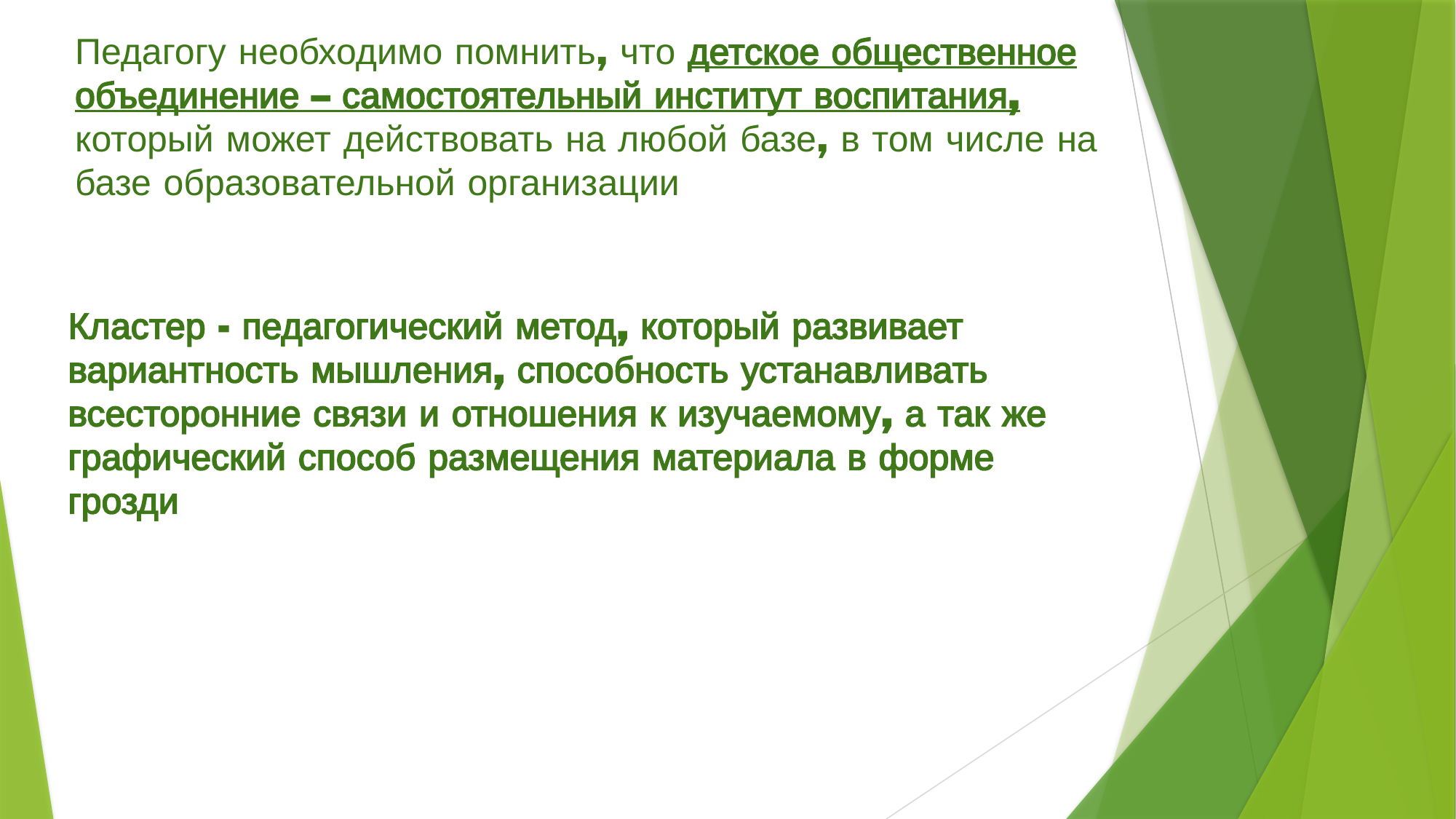

Педагогу необходимо помнить, что детское общественное объединение – самостоятельный институт воспитания, который может действовать на любой базе, в том числе на базе образовательной организации
Кластер - педагогический метод, который развивает вариантность мышления, способность устанавливать всесторонние связи и отношения к изучаемому, а так же графический способ размещения материала в форме грозди